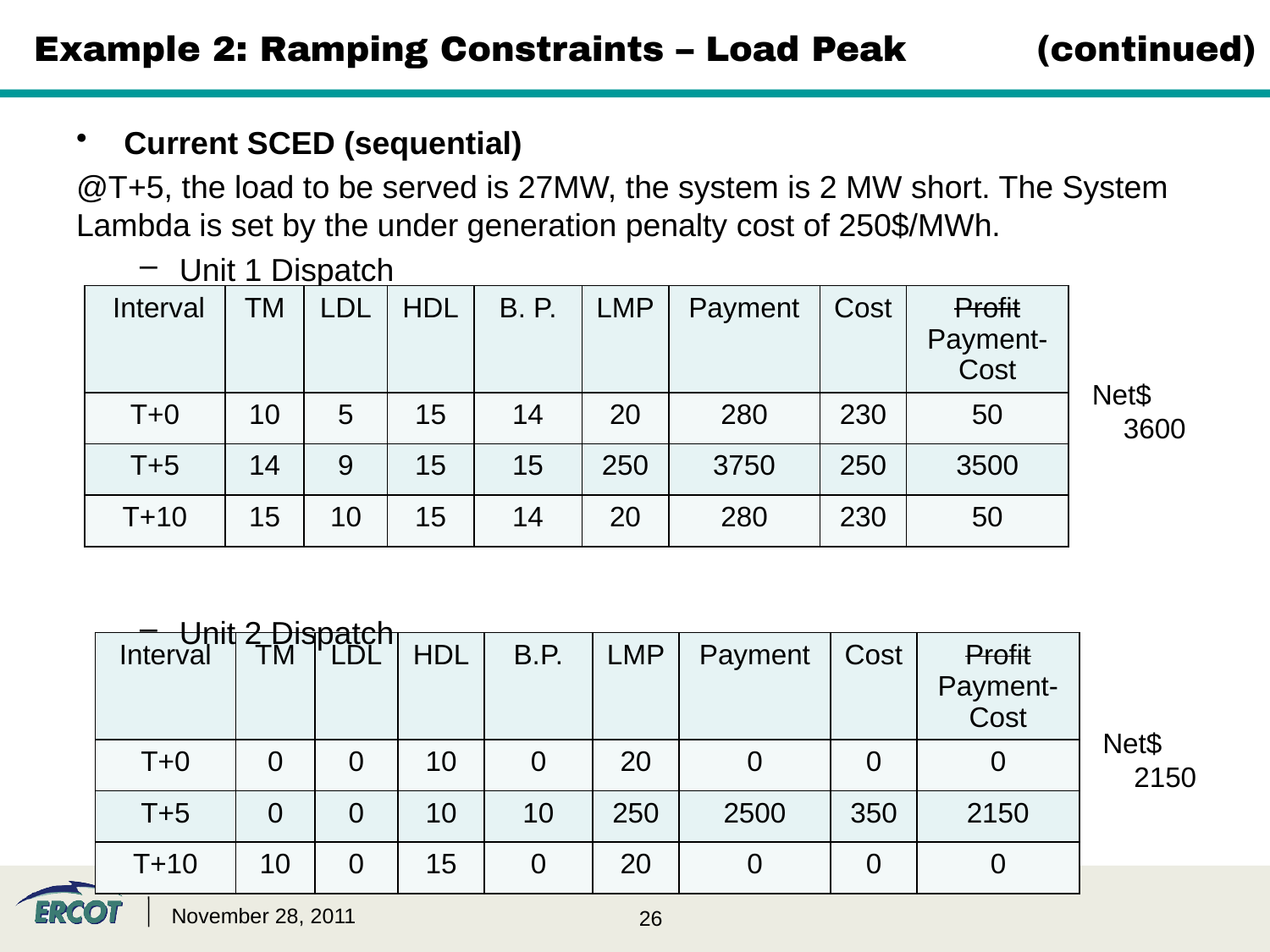

# Example 2: Ramping Constraints – Load Peak           (continued)
Current SCED (sequential)
@T+5, the load to be served is 27MW, the system is 2 MW short. The System Lambda is set by the under generation penalty cost of 250$/MWh.
Unit 1 Dispatch

Unit 2 Dispatch

| Interval | TM | LDL | HDL | B. P. | LMP | Payment | Cost | Profit Payment-Cost |
| --- | --- | --- | --- | --- | --- | --- | --- | --- |
| T+0 | 10 | 5 | 15 | 14 | 20 | 280 | 230 | 50 |
| T+5 | 14 | 9 | 15 | 15 | 250 | 3750 | 250 | 3500 |
| T+10 | 15 | 10 | 15 | 14 | 20 | 280 | 230 | 50 |
Net$
    3600
| Interval | TM | LDL | HDL | B.P. | LMP | Payment | Cost | Profit Payment-Cost |
| --- | --- | --- | --- | --- | --- | --- | --- | --- |
| T+0 | 0 | 0 | 10 | 0 | 20 | 0 | 0 | 0 |
| T+5 | 0 | 0 | 10 | 10 | 250 | 2500 | 350 | 2150 |
| T+10 | 10 | 0 | 15 | 0 | 20 | 0 | 0 | 0 |
Net$
    2150
November 28, 2011